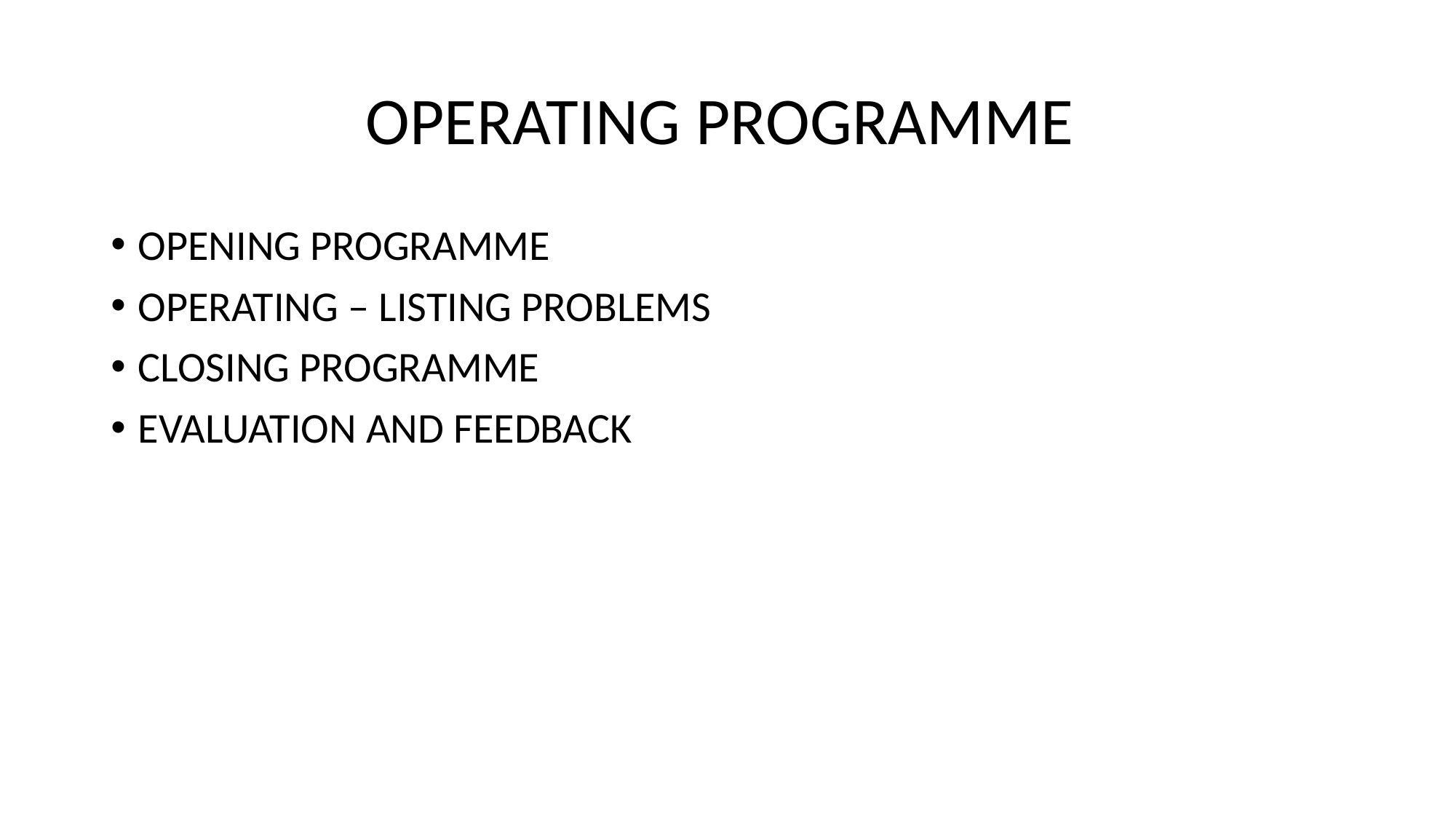

# OPERATING PROGRAMME
OPENING PROGRAMME
OPERATING – LISTING PROBLEMS
CLOSING PROGRAMME
EVALUATION AND FEEDBACK